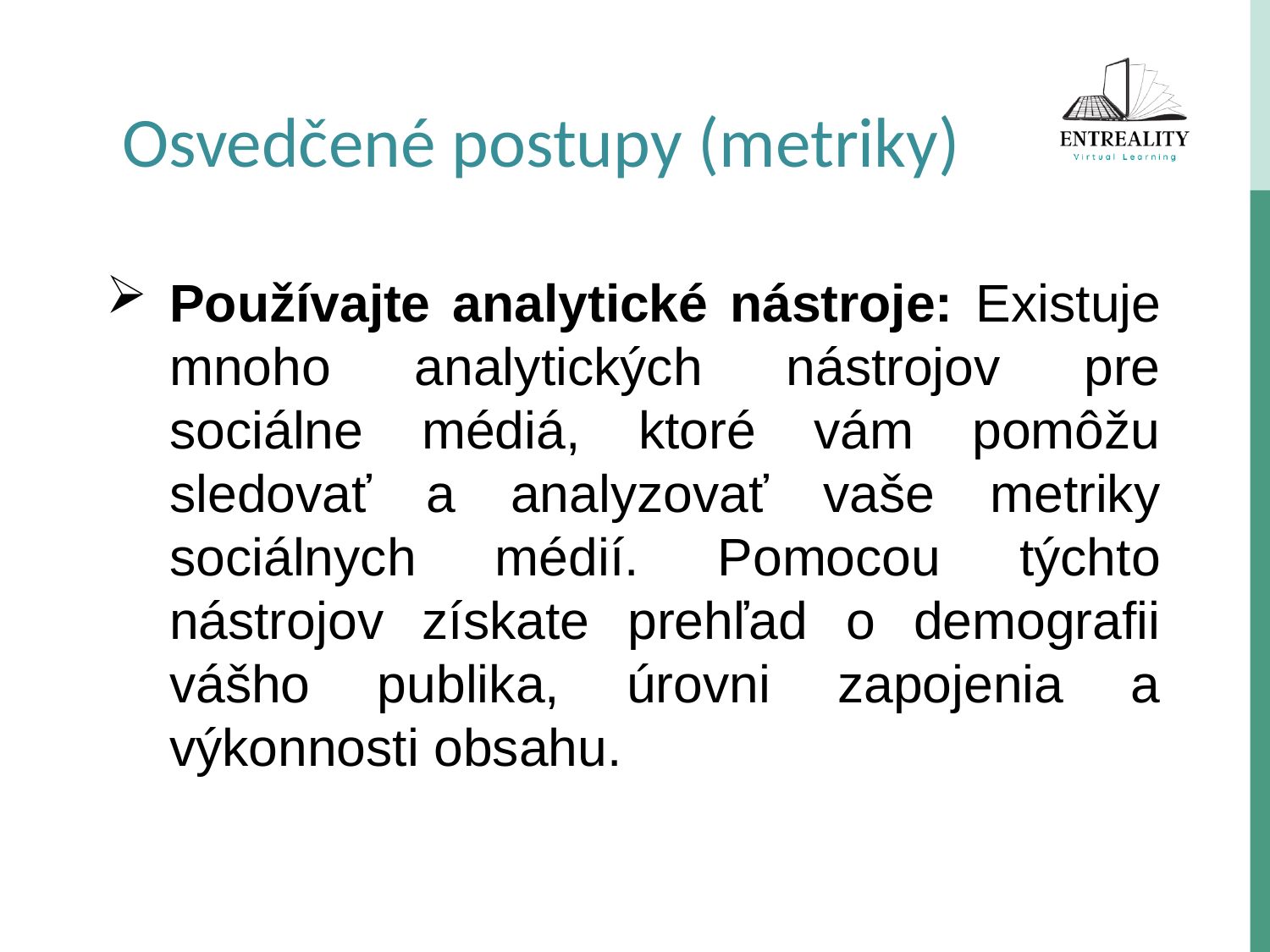

Osvedčené postupy (metriky)
Používajte analytické nástroje: Existuje mnoho analytických nástrojov pre sociálne médiá, ktoré vám pomôžu sledovať a analyzovať vaše metriky sociálnych médií. Pomocou týchto nástrojov získate prehľad o demografii vášho publika, úrovni zapojenia a výkonnosti obsahu.